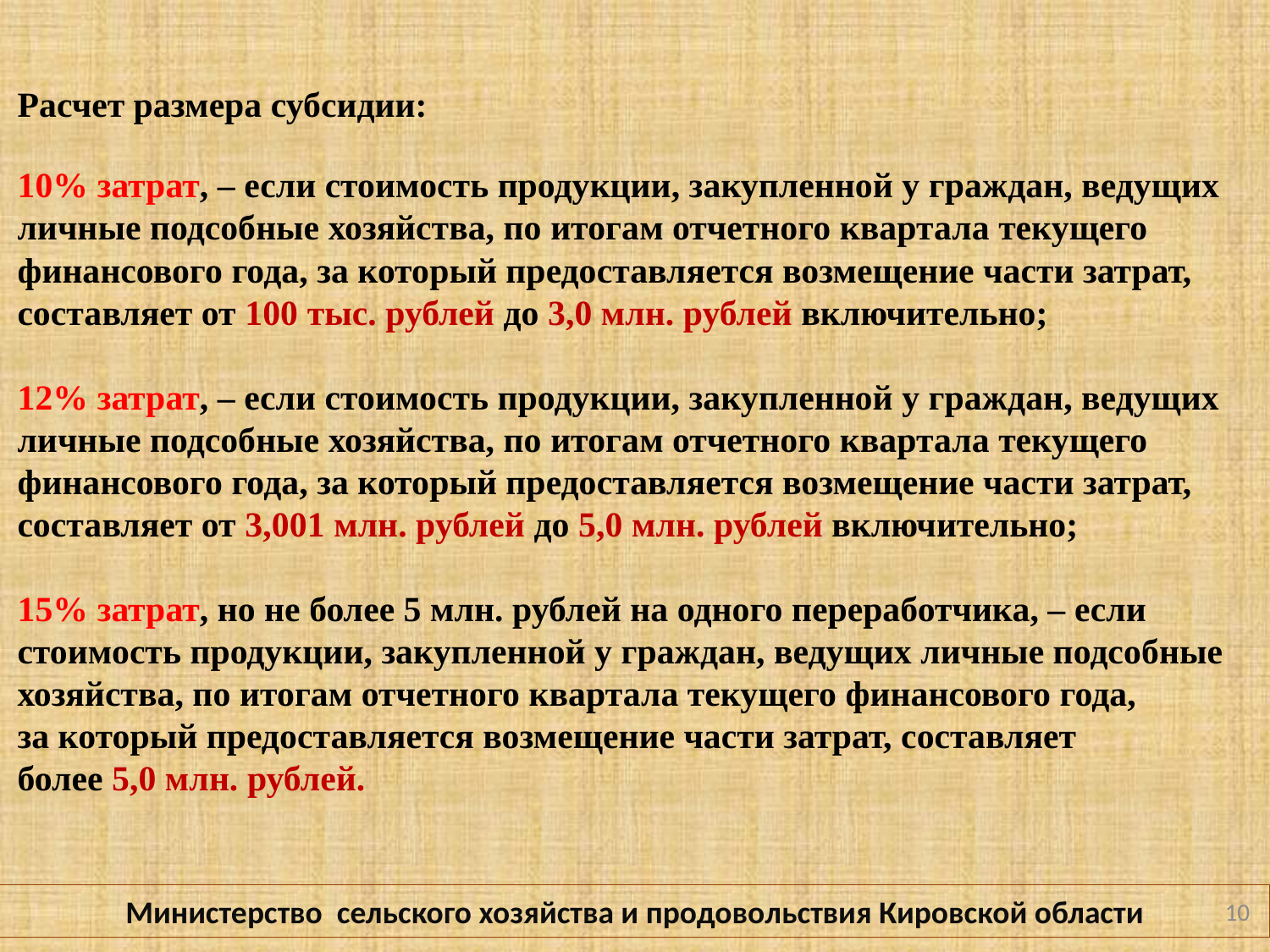

Расчет размера субсидии:

10% затрат, – если стоимость продукции, закупленной у граждан, ведущих личные подсобные хозяйства, по итогам отчетного квартала текущего финансового года, за который предоставляется возмещение части затрат, составляет от 100 тыс. рублей до 3,0 млн. рублей включительно;

12% затрат, – если стоимость продукции, закупленной у граждан, ведущих личные подсобные хозяйства, по итогам отчетного квартала текущего финансового года, за который предоставляется возмещение части затрат, составляет от 3,001 млн. рублей до 5,0 млн. рублей включительно;

15% затрат, но не более 5 млн. рублей на одного переработчика, – если стоимость продукции, закупленной у граждан, ведущих личные подсобные хозяйства, по итогам отчетного квартала текущего финансового года, за который предоставляется возмещение части затрат, составляет
более 5,0 млн. рублей.

Министерство  сельского хозяйства и продовольствия Кировской области
10